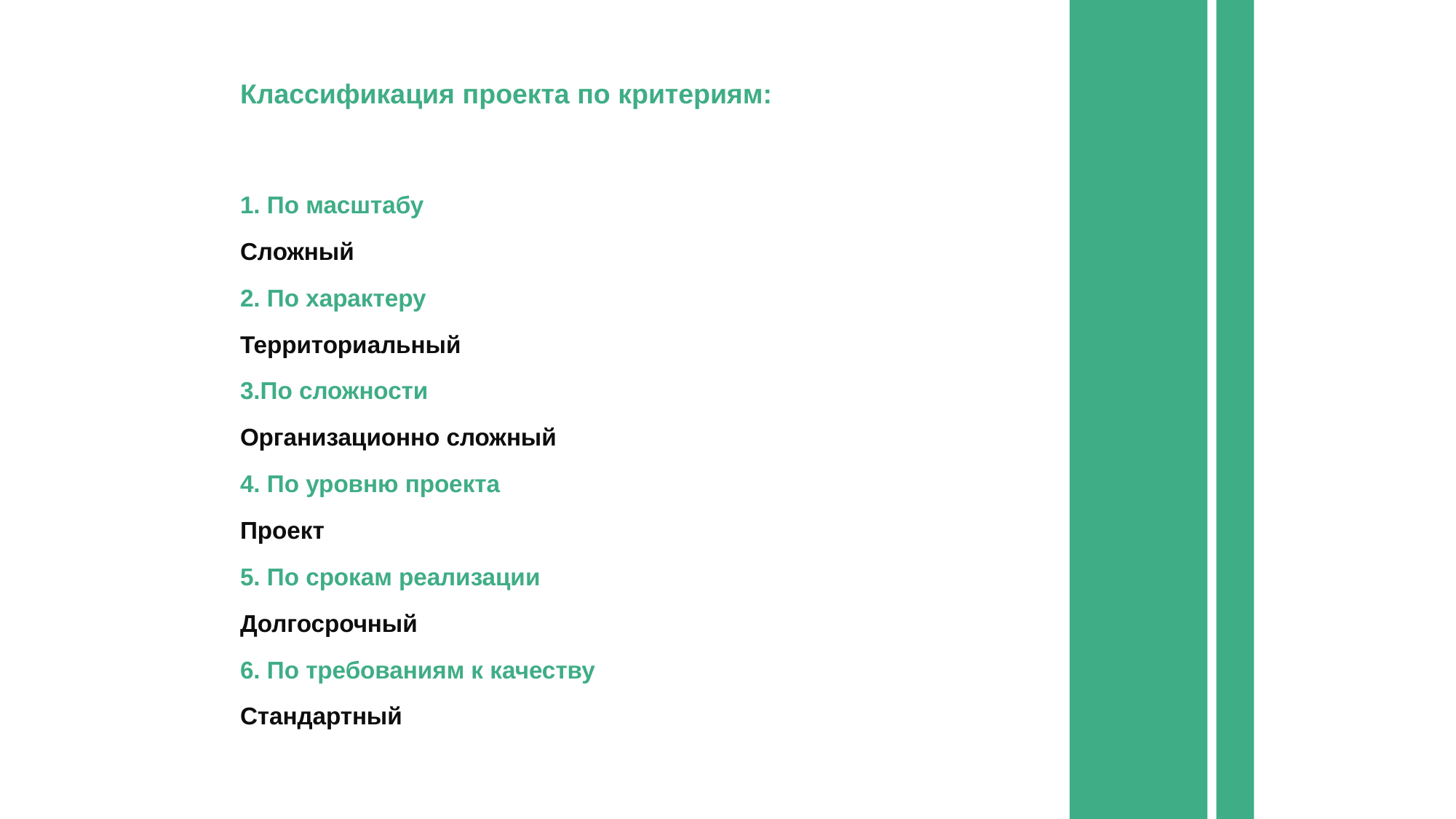

Классификация проекта по критериям:
1. По масштабу
Сложный
2. По характеру
Территориальный
3.По сложности
Организационно сложный
4. По уровню проекта
Проект
5. По срокам реализации
Долгосрочный
6. По требованиям к качеству
Стандартный